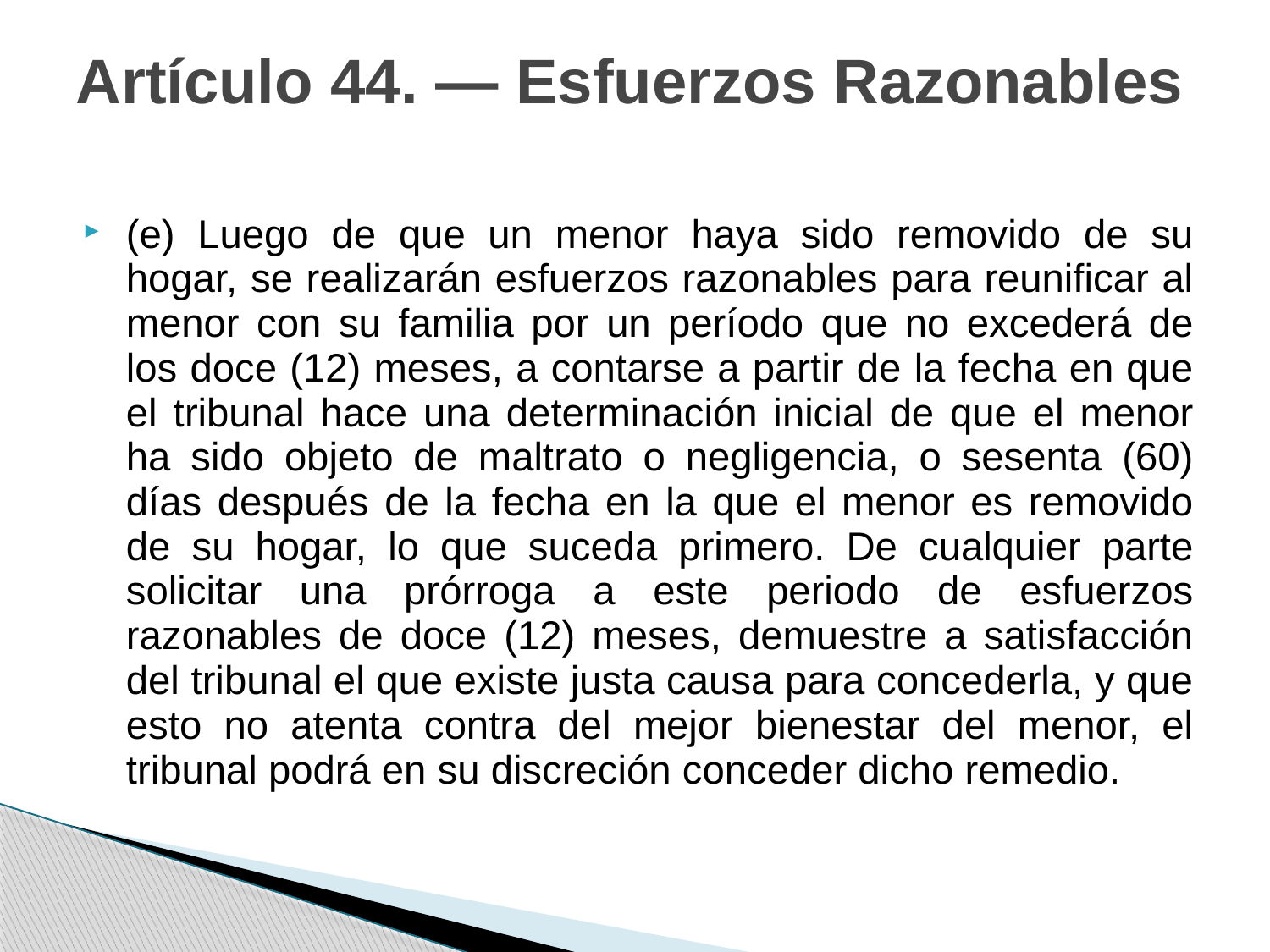

# Artículo 44. — Esfuerzos Razonables
(e) Luego de que un menor haya sido removido de su hogar, se realizarán esfuerzos razonables para reunificar al menor con su familia por un período que no excederá de los doce (12) meses, a contarse a partir de la fecha en que el tribunal hace una determinación inicial de que el menor ha sido objeto de maltrato o negligencia, o sesenta (60) días después de la fecha en la que el menor es removido de su hogar, lo que suceda primero. De cualquier parte solicitar una prórroga a este periodo de esfuerzos razonables de doce (12) meses, demuestre a satisfacción del tribunal el que existe justa causa para concederla, y que esto no atenta contra del mejor bienestar del menor, el tribunal podrá en su discreción conceder dicho remedio.